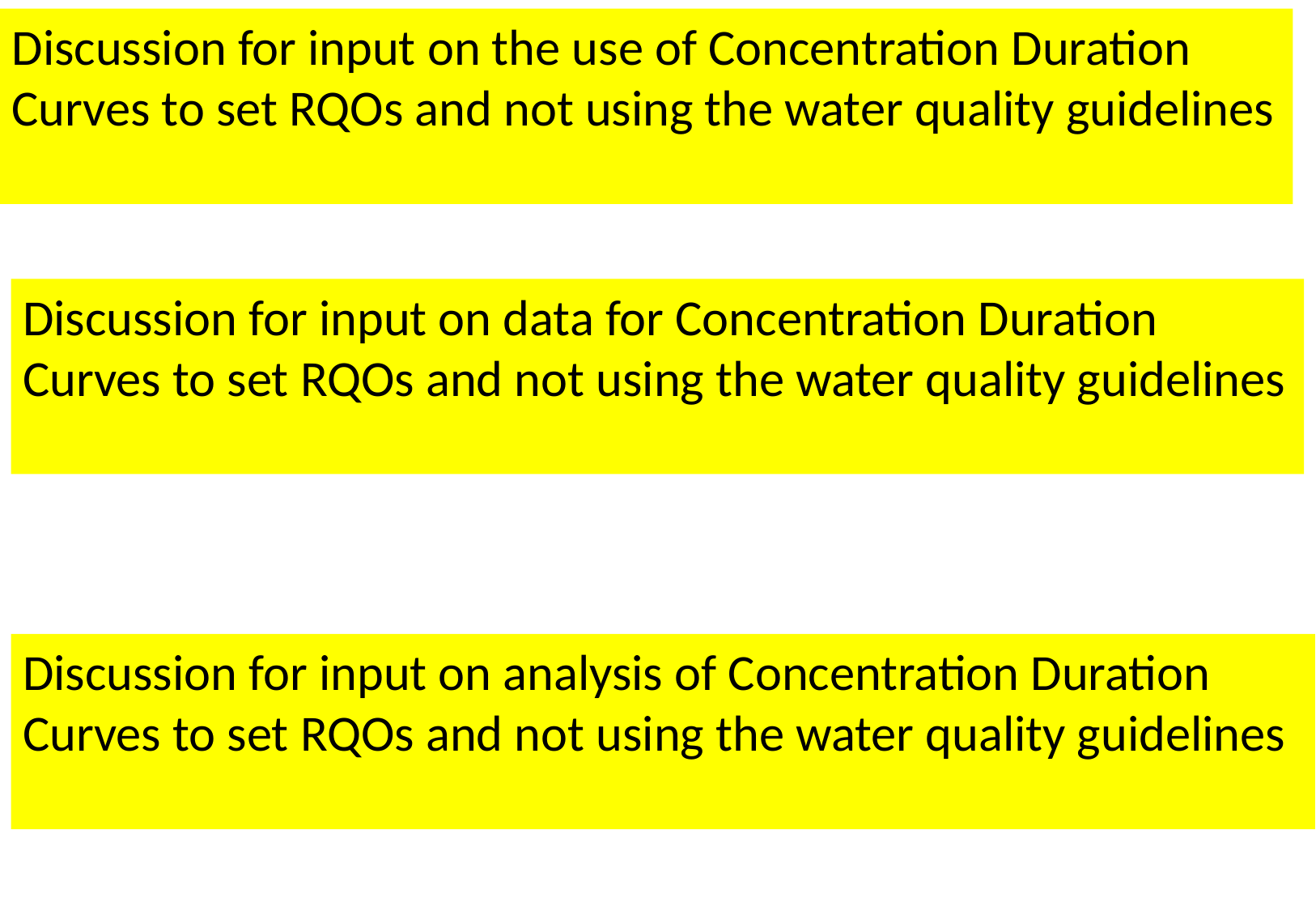

Discussion for input on the use of Concentration Duration Curves to set RQOs and not using the water quality guidelines
Discussion for input on data for Concentration Duration Curves to set RQOs and not using the water quality guidelines
Discussion for input on analysis of Concentration Duration Curves to set RQOs and not using the water quality guidelines